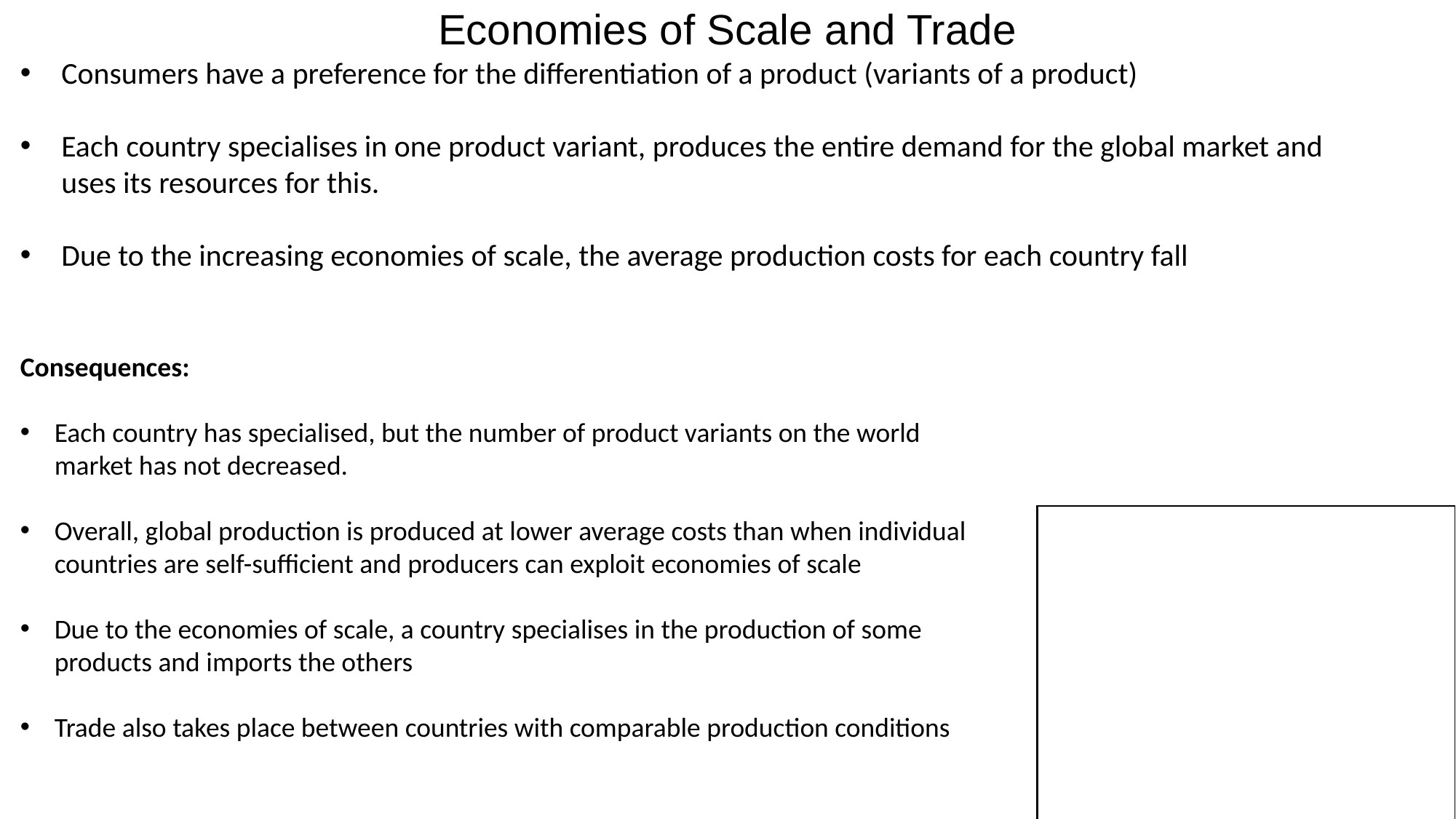

Economies of Scale and Trade
Consumers have a preference for the differentiation of a product (variants of a product)

Each country specialises in one product variant, produces the entire demand for the global market and uses its resources for this.

Due to the increasing economies of scale, the average production costs for each country fall

Consequences:

Each country has specialised, but the number of product variants on the world market has not decreased.

Overall, global production is produced at lower average costs than when individual countries are self-sufficient and producers can exploit economies of scale

Due to the economies of scale, a country specialises in the production of some products and imports the others

Trade also takes place between countries with comparable production conditions